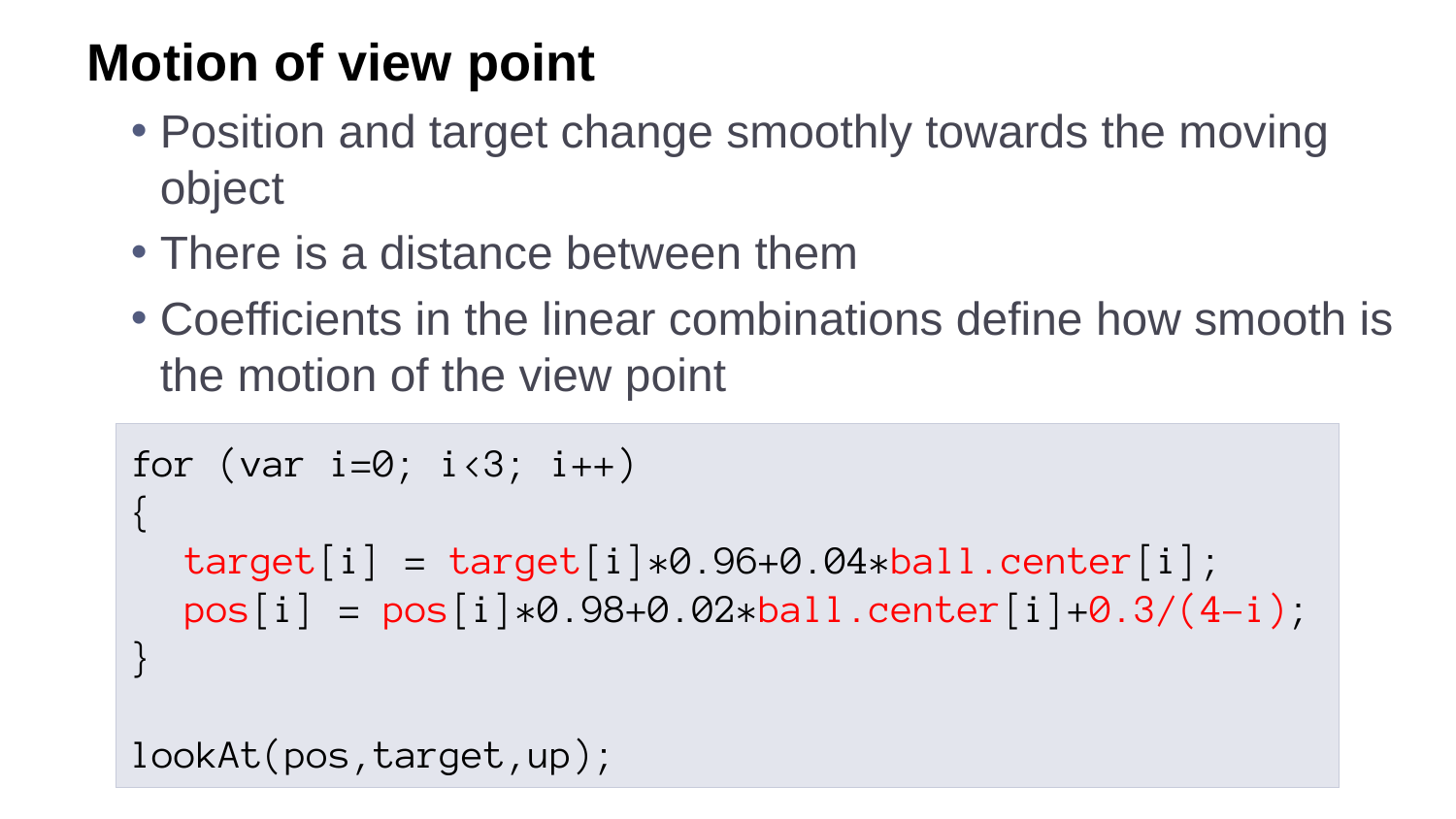

Motion of view point
Position and target change smoothly towards the moving object
There is a distance between them
Coefficients in the linear combinations define how smooth is the motion of the view point
for (var i=0; i<3; i++)
{
	target[i] = target[i]*0.96+0.04*ball.center[i];
	pos[i] = pos[i]*0.98+0.02*ball.center[i]+0.3/(4-i);
}

lookAt(pos,target,up);